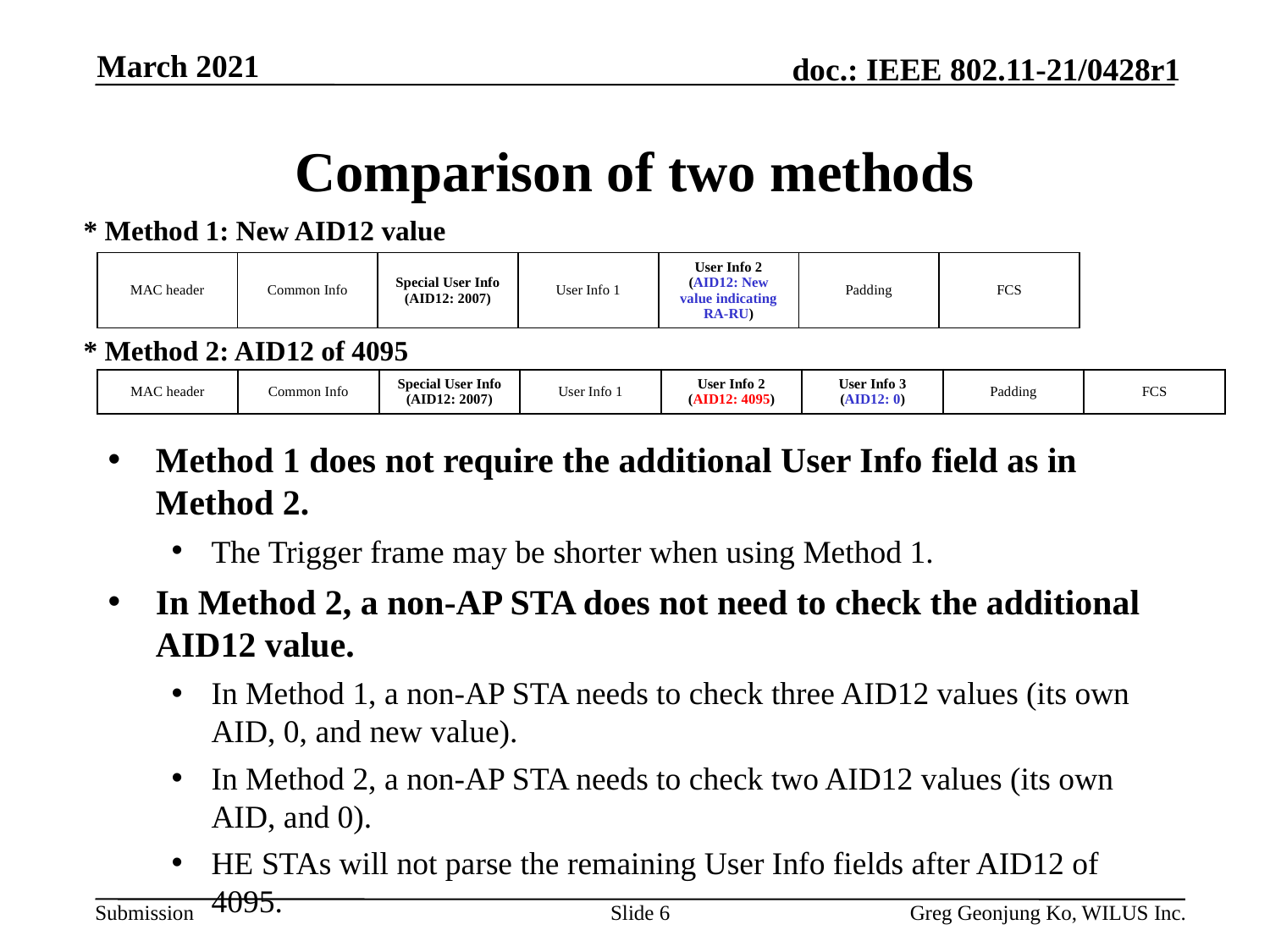

March 2021
# Comparison of two methods
* Method 1: New AID12 value
| MAC header | Common Info | Special User Info (AID12: 2007) | User Info 1 | User Info 2 (AID12: New value indicating RA-RU) | Padding | FCS |
| --- | --- | --- | --- | --- | --- | --- |

Method 1 does not require the additional User Info field as in Method 2.
The Trigger frame may be shorter when using Method 1.
In Method 2, a non-AP STA does not need to check the additional AID12 value.
In Method 1, a non-AP STA needs to check three AID12 values (its own AID, 0, and new value).
In Method 2, a non-AP STA needs to check two AID12 values (its own AID, and 0).
HE STAs will not parse the remaining User Info fields after AID12 of 4095.
* Method 2: AID12 of 4095
| MAC header | Common Info | Special User Info (AID12: 2007) | User Info 1 | User Info 2 (AID12: 4095) | User Info 3 (AID12: 0) | Padding | FCS |
| --- | --- | --- | --- | --- | --- | --- | --- |
Slide 6
Greg Geonjung Ko, WILUS Inc.